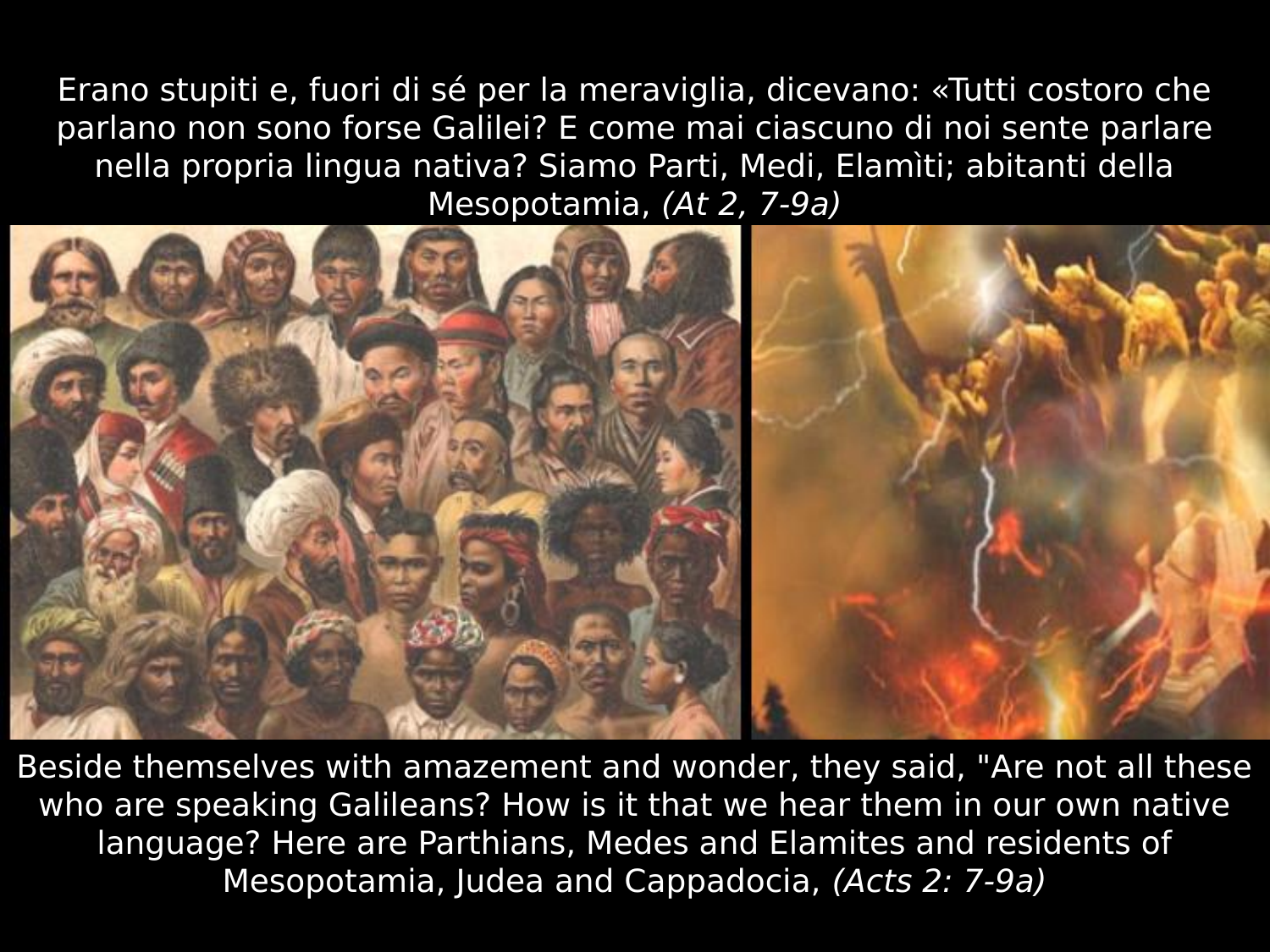

# Erano stupiti e, fuori di sé per la meraviglia, dicevano: «Tutti costoro che parlano non sono forse Galilei? E come mai ciascuno di noi sente parlare nella propria lingua nativa? Siamo Parti, Medi, Elamìti; abitanti della Mesopotamia, (At 2, 7-9a)
Beside themselves with amazement and wonder, they said, "Are not all these who are speaking Galileans? How is it that we hear them in our own native language? Here are Parthians, Medes and Elamites and residents of Mesopotamia, Judea and Cappadocia, (Acts 2: 7-9a)